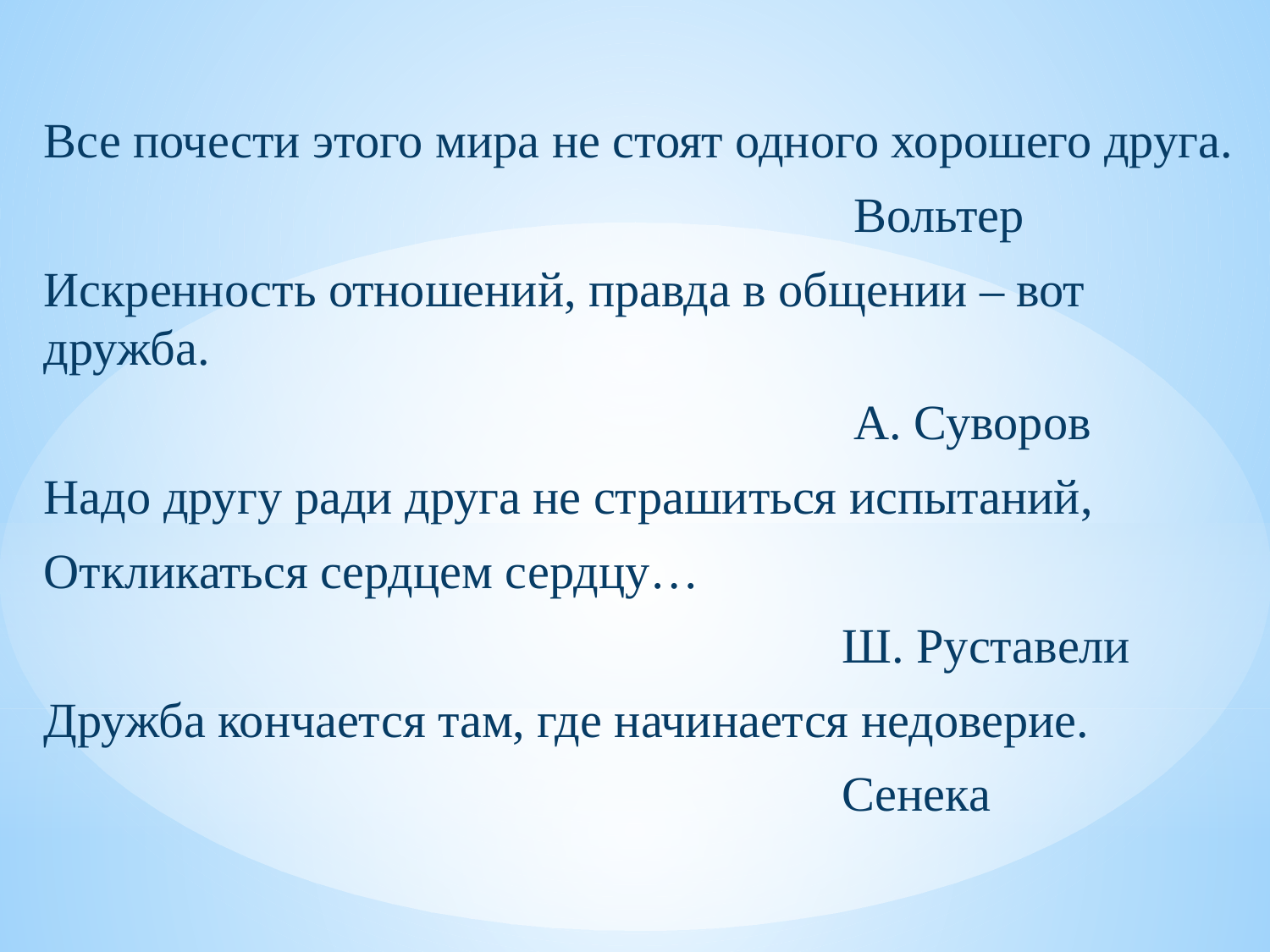

Все почести этого мира не стоят одного хорошего друга.
                                                                  Вольтер
Искренность отношений, правда в общении – вот дружба.
                                                                  А. Суворов
Надо другу ради друга не страшиться испытаний,
Откликаться сердцем сердцу…
                                                                 Ш. Руставели
Дружба кончается там, где начинается недоверие.
                                                                 Сенека

#